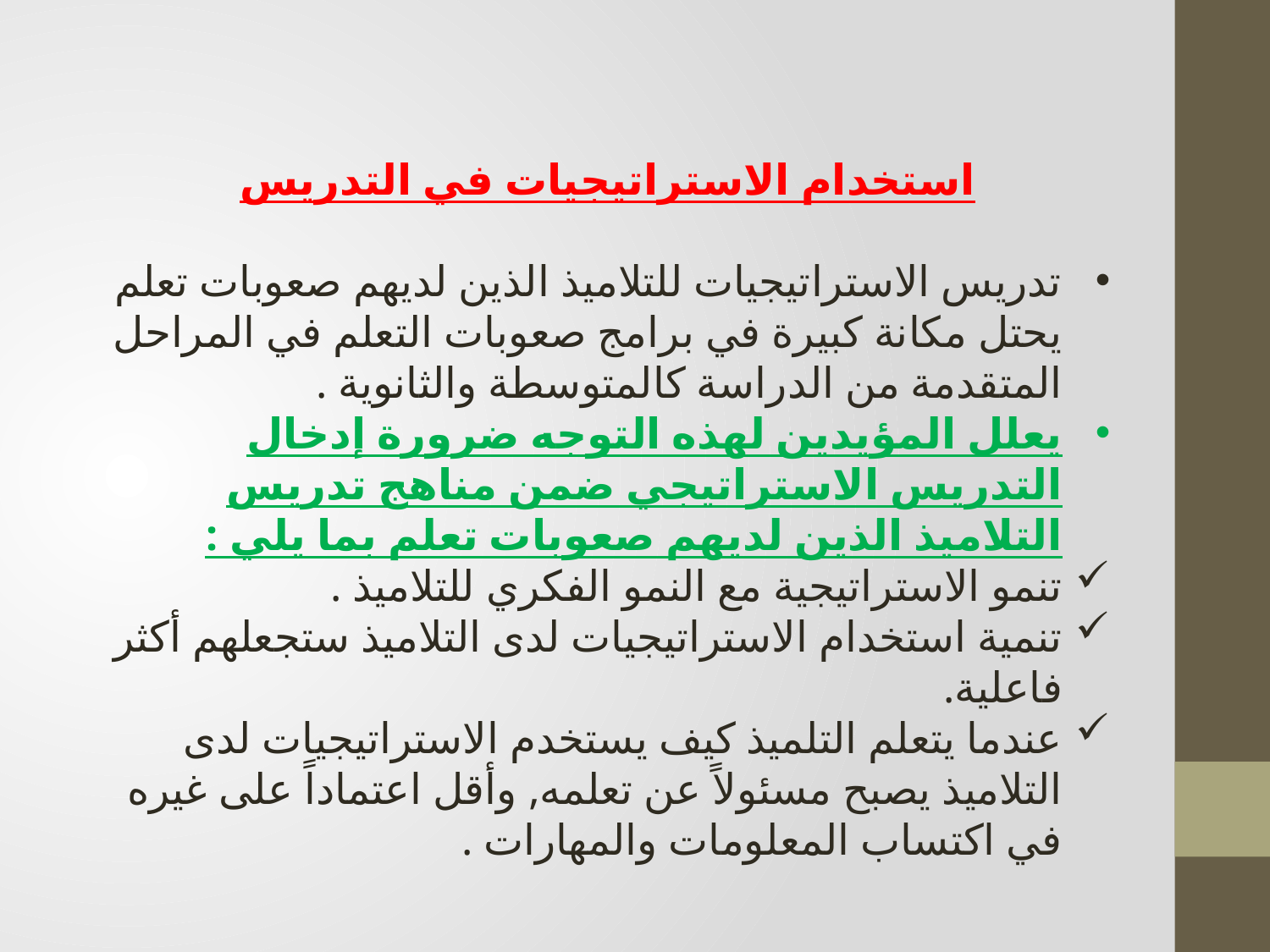

استخدام الاستراتيجيات في التدريس

تدريس الاستراتيجيات للتلاميذ الذين لديهم صعوبات تعلم يحتل مكانة كبيرة في برامج صعوبات التعلم في المراحل المتقدمة من الدراسة كالمتوسطة والثانوية .
يعلل المؤيدين لهذه التوجه ضرورة إدخال التدريس الاستراتيجي ضمن مناهج تدريس التلاميذ الذين لديهم صعوبات تعلم بما يلي :
تنمو الاستراتيجية مع النمو الفكري للتلاميذ .
تنمية استخدام الاستراتيجيات لدى التلاميذ ستجعلهم أكثر فاعلية.
عندما يتعلم التلميذ كيف يستخدم الاستراتيجيات لدى التلاميذ يصبح مسئولاً عن تعلمه, وأقل اعتماداً على غيره في اكتساب المعلومات والمهارات .